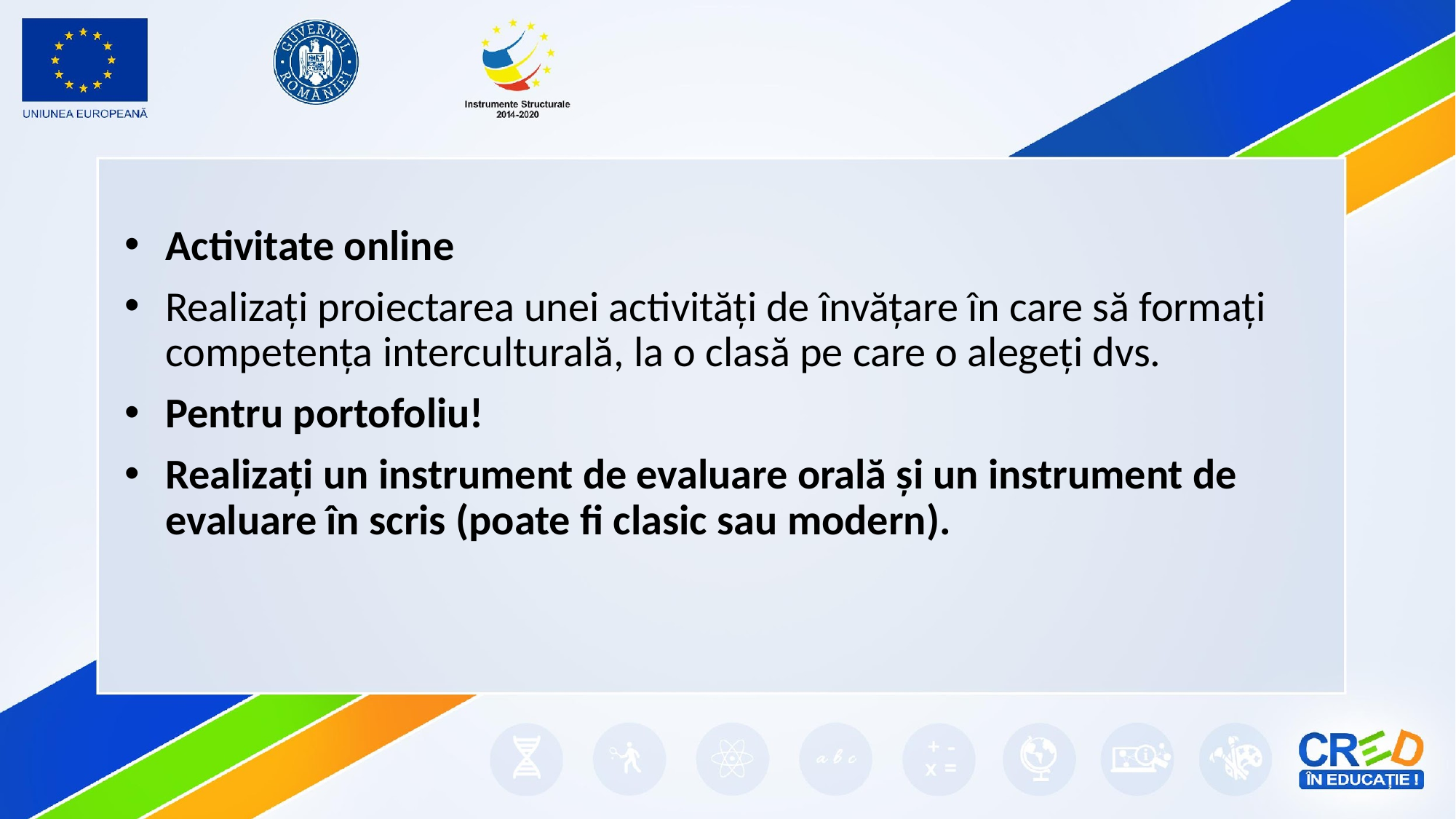

#
Activitate online
Realizați proiectarea unei activități de învățare în care să formați competența interculturală, la o clasă pe care o alegeți dvs.
Pentru portofoliu!
Realizați un instrument de evaluare orală și un instrument de evaluare în scris (poate fi clasic sau modern).